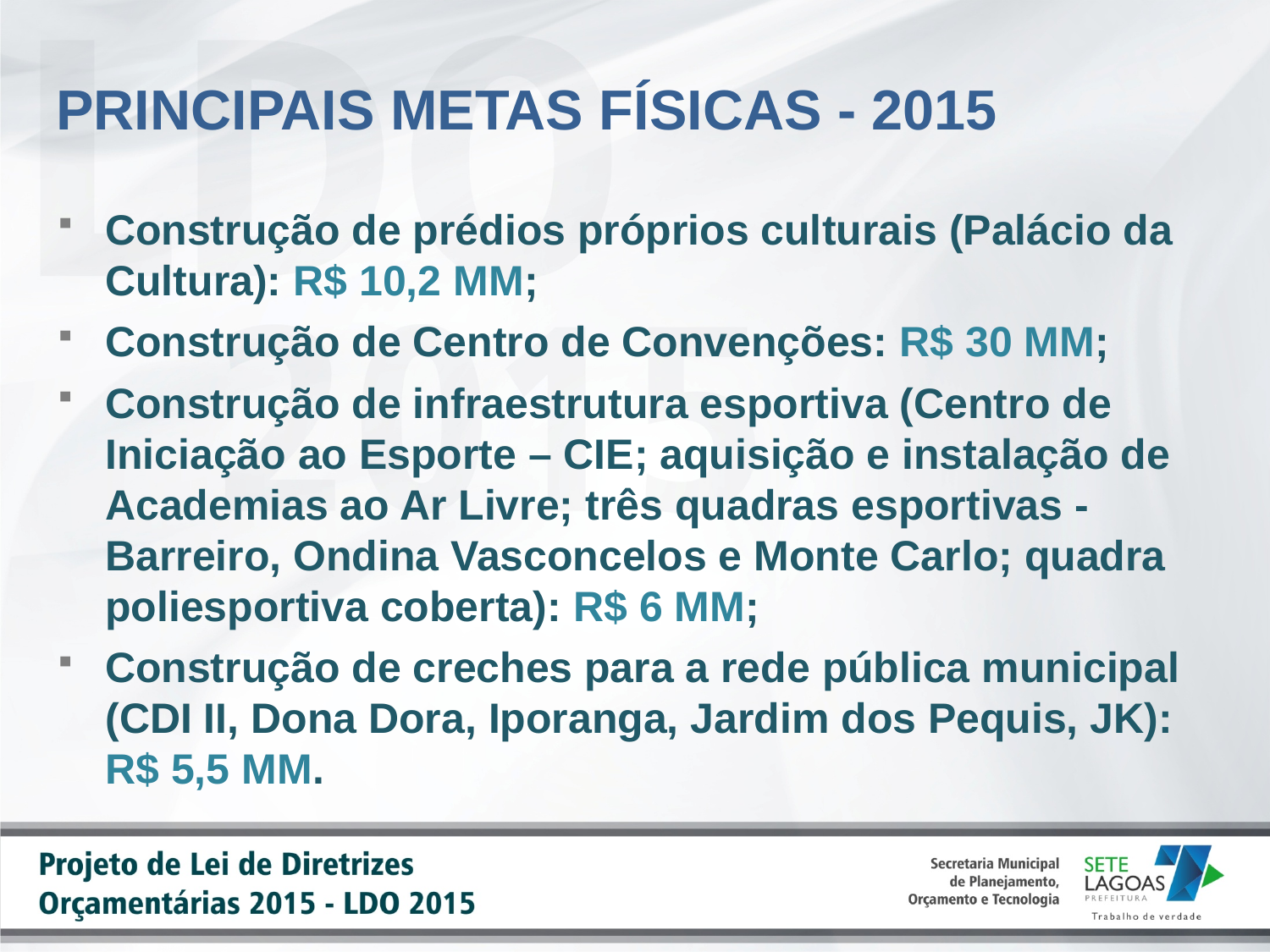

# PRINCIPAIS METAS FÍSICAS - 2015
Construção de prédios próprios culturais (Palácio da Cultura): R$ 10,2 MM;
Construção de Centro de Convenções: R$ 30 MM;
Construção de infraestrutura esportiva (Centro de Iniciação ao Esporte – CIE; aquisição e instalação de Academias ao Ar Livre; três quadras esportivas - Barreiro, Ondina Vasconcelos e Monte Carlo; quadra poliesportiva coberta): R$ 6 MM;
Construção de creches para a rede pública municipal (CDI II, Dona Dora, Iporanga, Jardim dos Pequis, JK): R$ 5,5 MM.